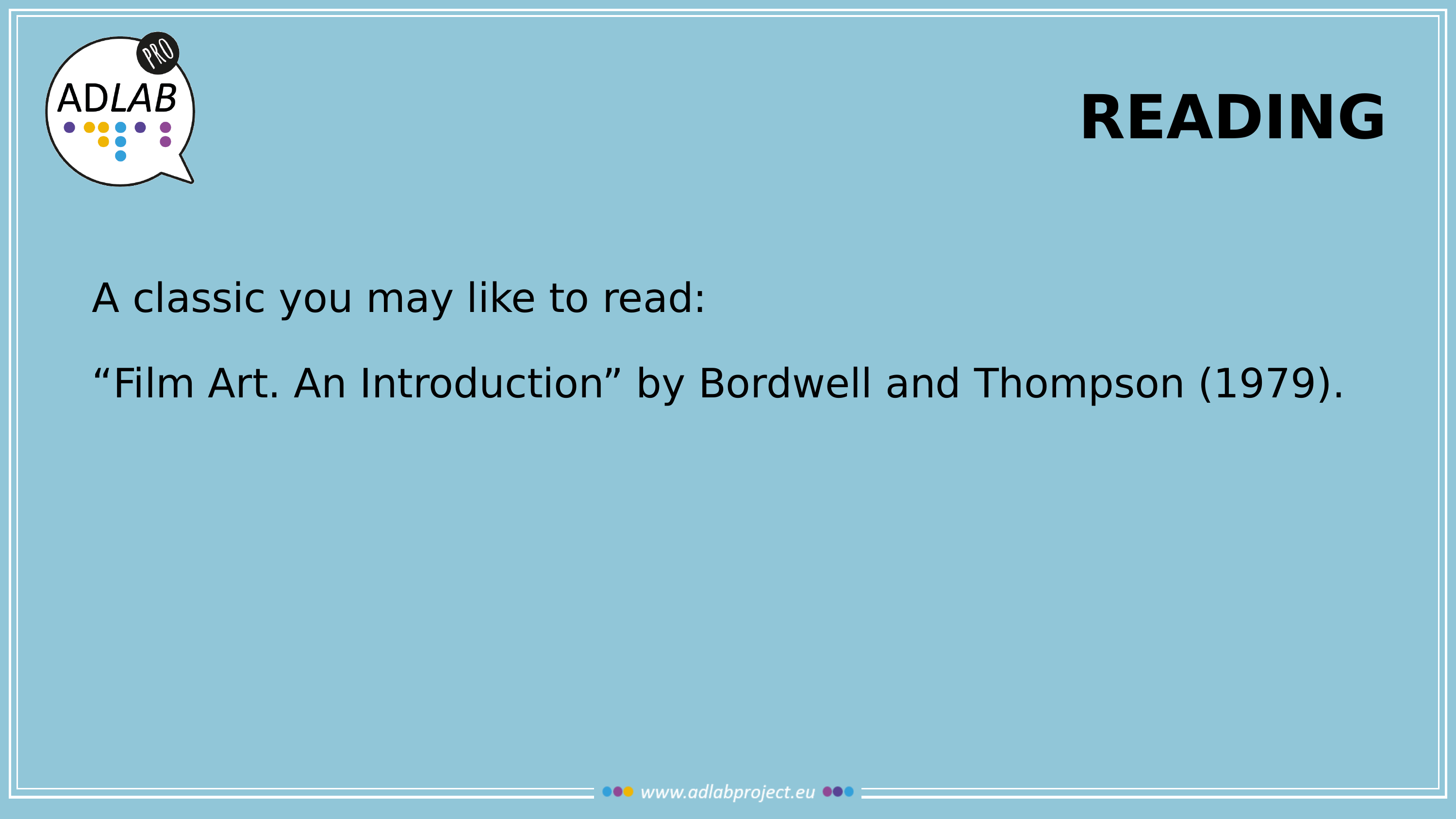

# READING
A classic you may like to read:
“Film Art. An Introduction” by Bordwell and Thompson (1979).